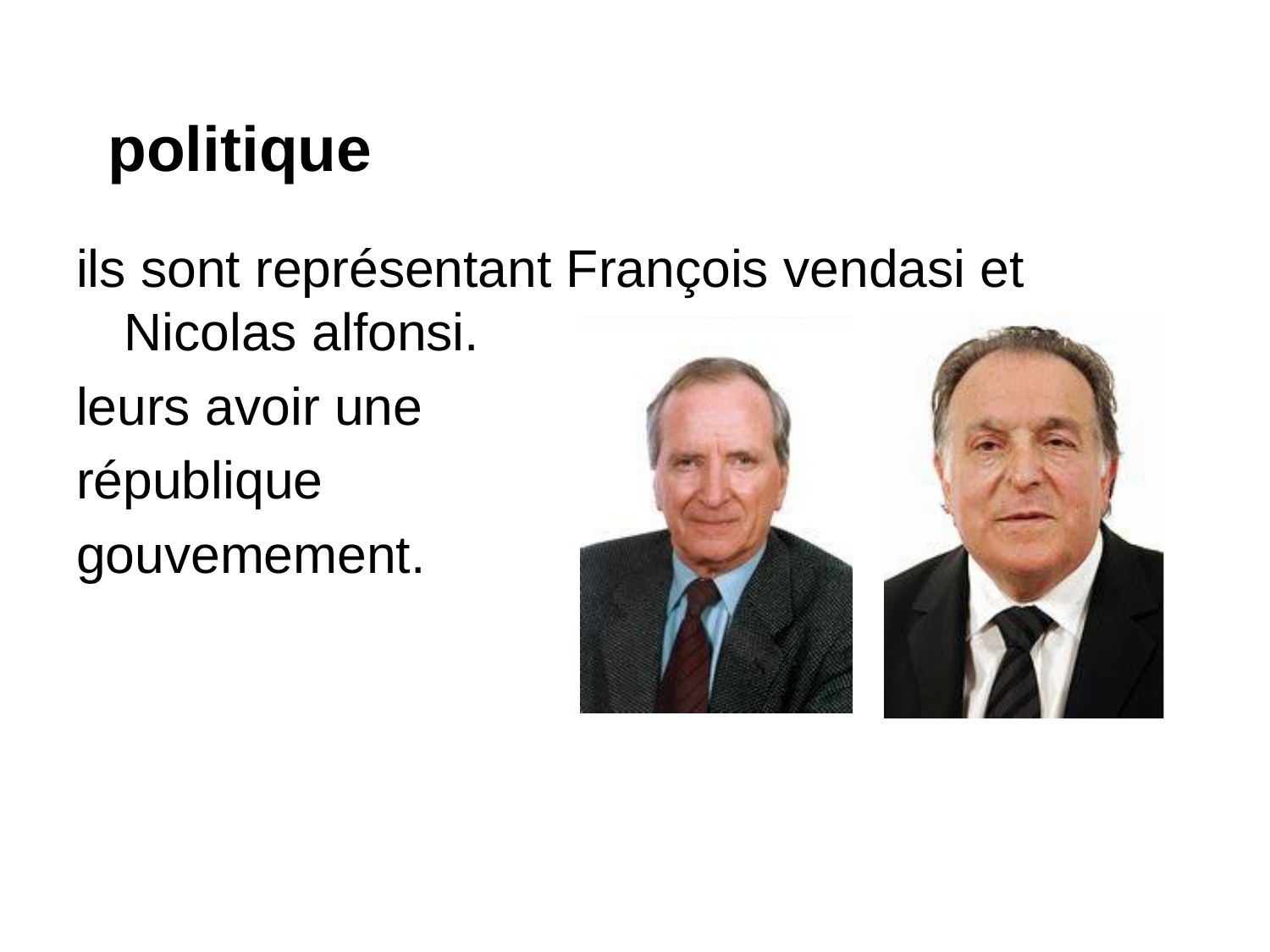

# politique
ils sont représentant François vendasi et Nicolas alfonsi.
leurs avoir une
république
gouvemement.